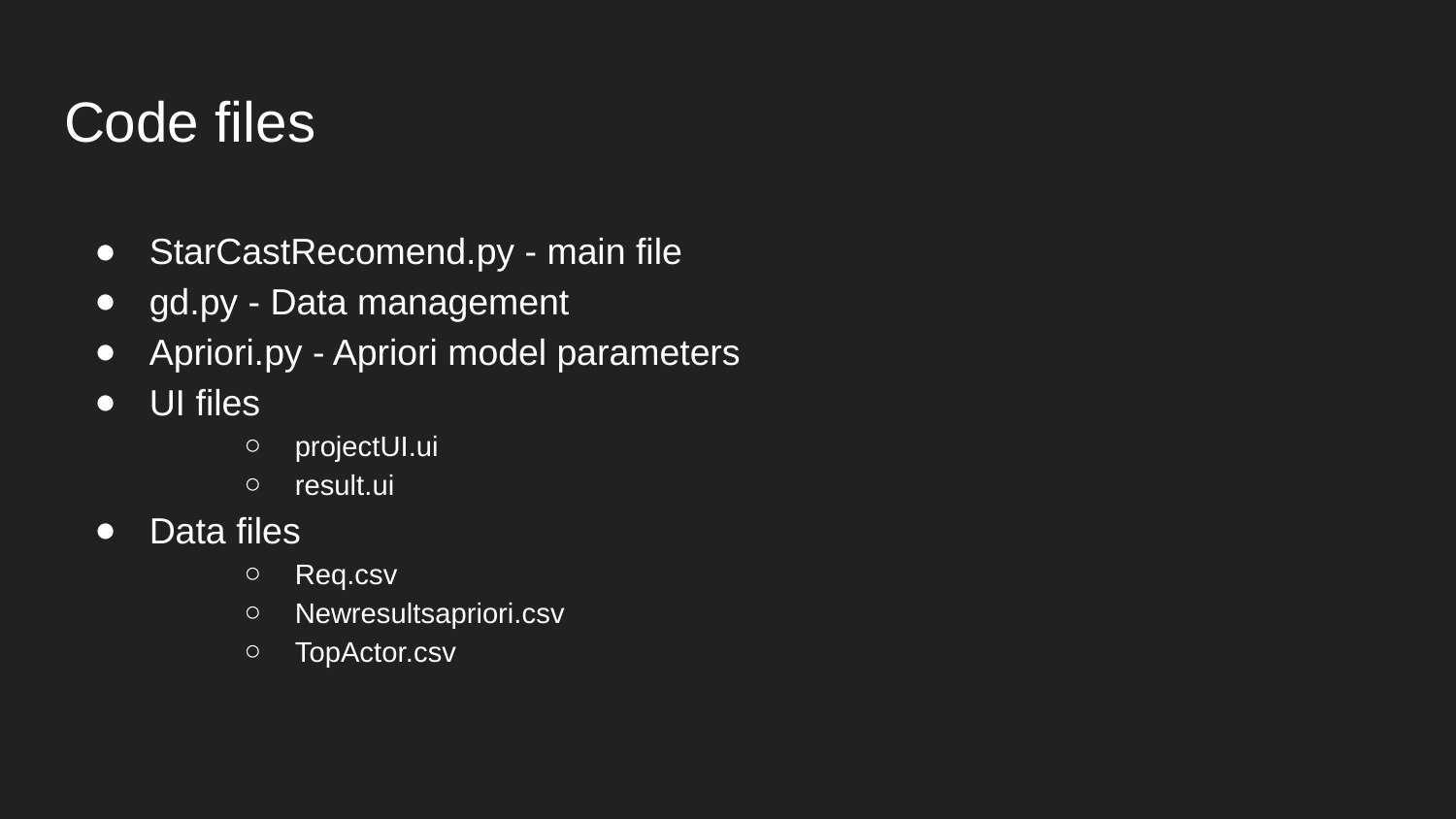

# Code files
StarCastRecomend.py - main file
gd.py - Data management
Apriori.py - Apriori model parameters
UI files
projectUI.ui
result.ui
Data files
Req.csv
Newresultsapriori.csv
TopActor.csv